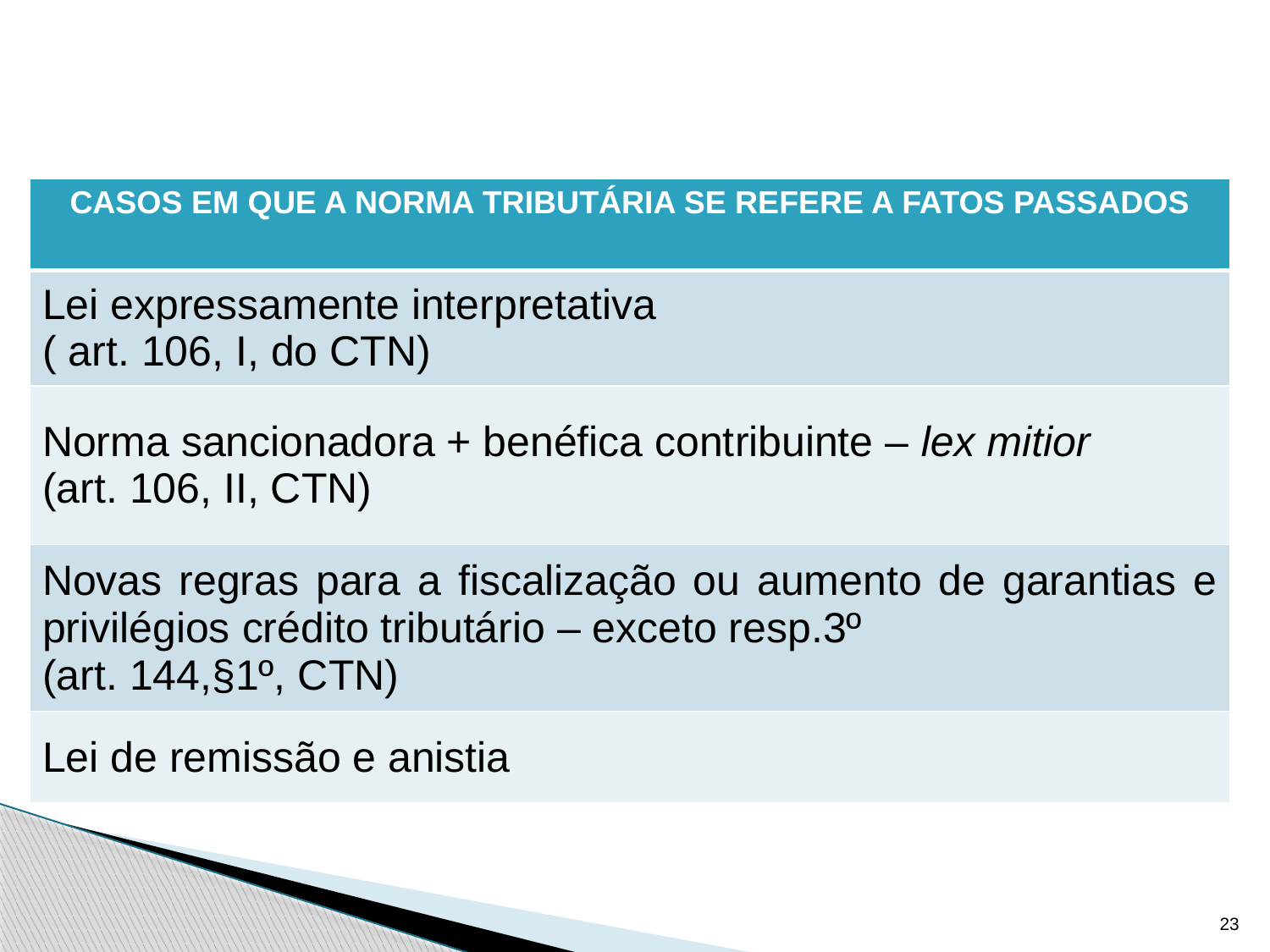

| CASOS EM QUE A NORMA TRIBUTÁRIA SE REFERE A FATOS PASSADOS |
| --- |
| Lei expressamente interpretativa ( art. 106, I, do CTN) |
| Norma sancionadora + benéfica contribuinte – lex mitior (art. 106, II, CTN) |
| Novas regras para a fiscalização ou aumento de garantias e privilégios crédito tributário – exceto resp.3º (art. 144,§1º, CTN) |
| Lei de remissão e anistia |

23